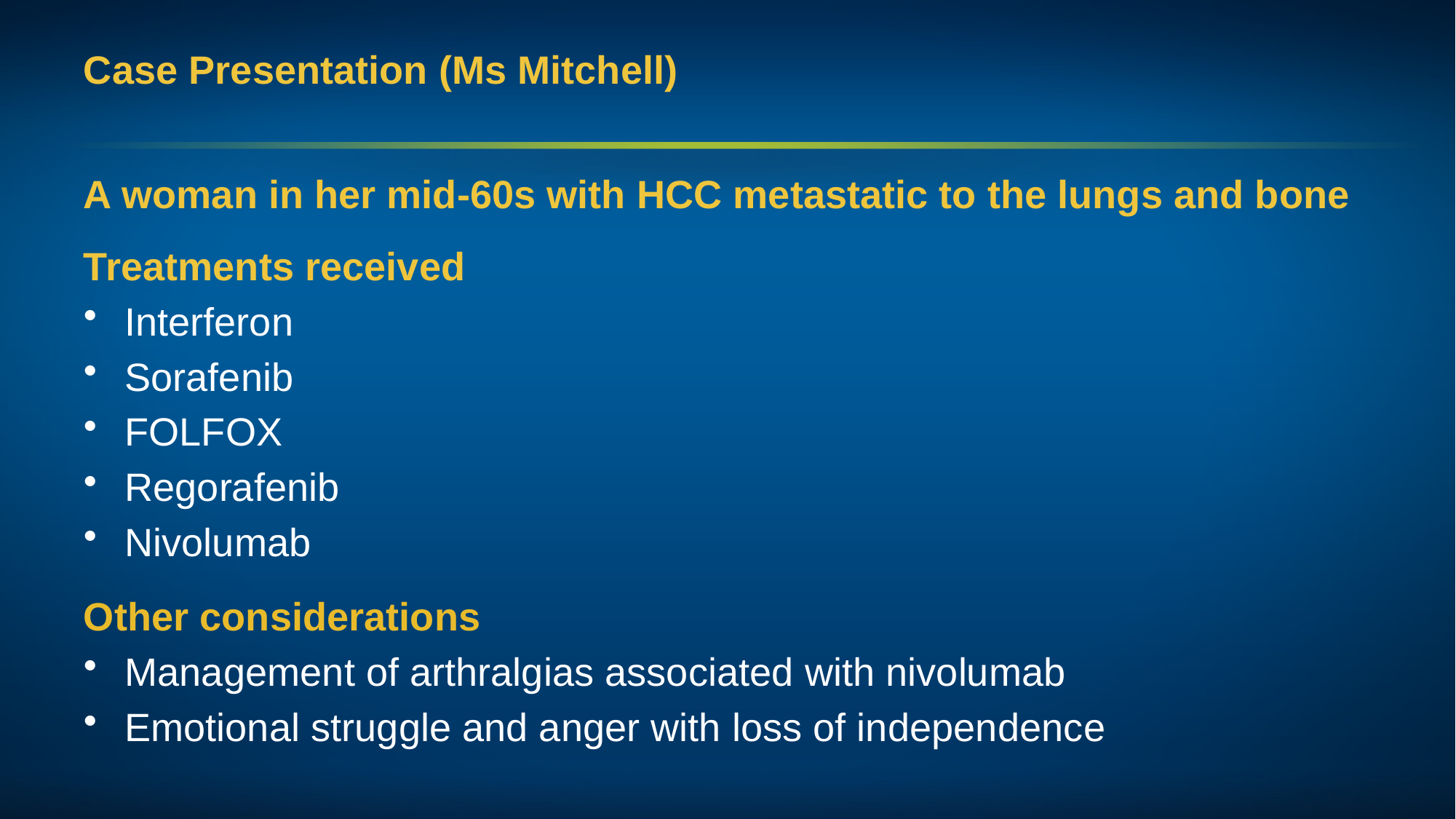

# Case Presentation (Ms Mitchell)
A woman in her mid-60s with HCC metastatic to the lungs and bone

Treatments received
Interferon
Sorafenib
FOLFOX
Regorafenib
Nivolumab
Other considerations
Management of arthralgias associated with nivolumab
Emotional struggle and anger with loss of independence